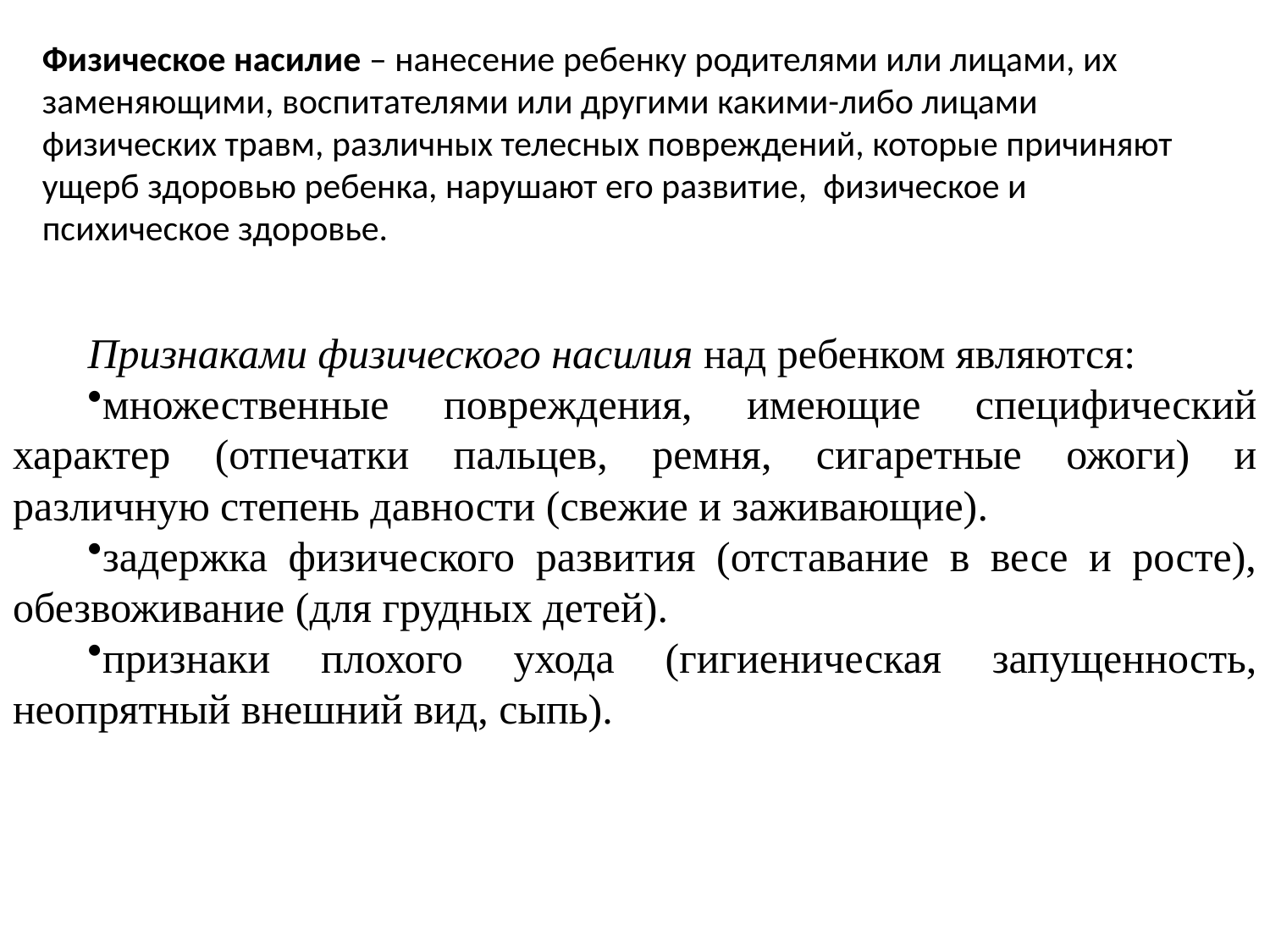

Физическое насилие – нанесение ребенку родителями или лицами, их заменяющими, воспитателями или другими какими-либо лицами физических травм, различных телесных повреждений, которые причиняют ущерб здоровью ребенка, нарушают его развитие,  физическое и психическое здоровье.
Признаками физического насилия над ребенком являются:
множественные повреждения, имеющие специфический характер (отпечатки пальцев, ремня, сигаретные ожоги) и различную степень давности (свежие и заживающие).
задержка физического развития (отставание в весе и росте), обезвоживание (для грудных детей).
признаки плохого ухода (гигиеническая запущенность, неопрятный внешний вид, сыпь).